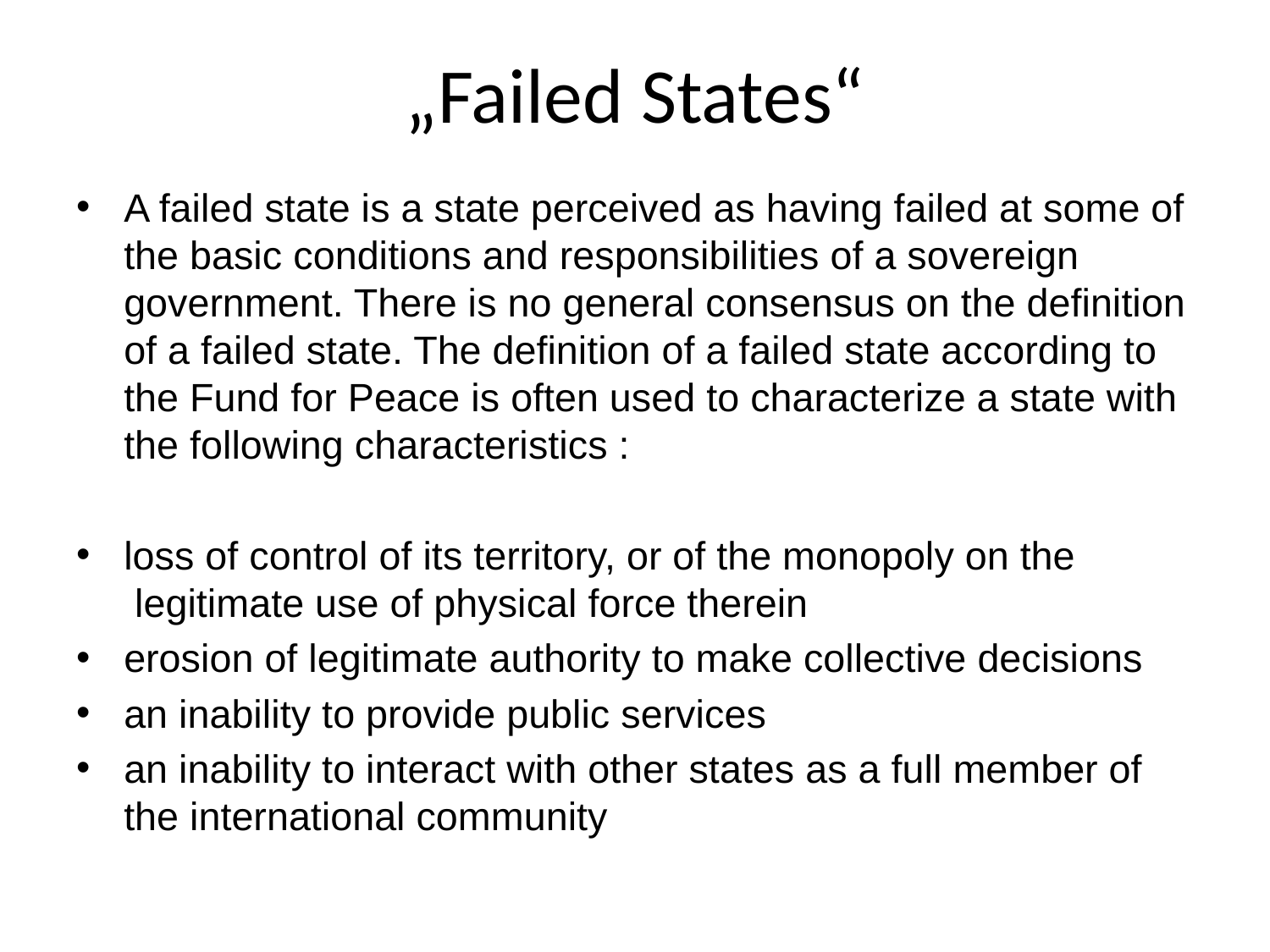

# „Failed States“
A failed state is a state perceived as having failed at some of the basic conditions and responsibilities of a sovereign government. There is no general consensus on the definition of a failed state. The definition of a failed state according to the Fund for Peace is often used to characterize a state with the following characteristics :

loss of control of its territory, or of the monopoly on the            legitimate use of physical force therein
erosion of legitimate authority to make collective decisions
an inability to provide public services
an inability to interact with other states as a full member of the international community